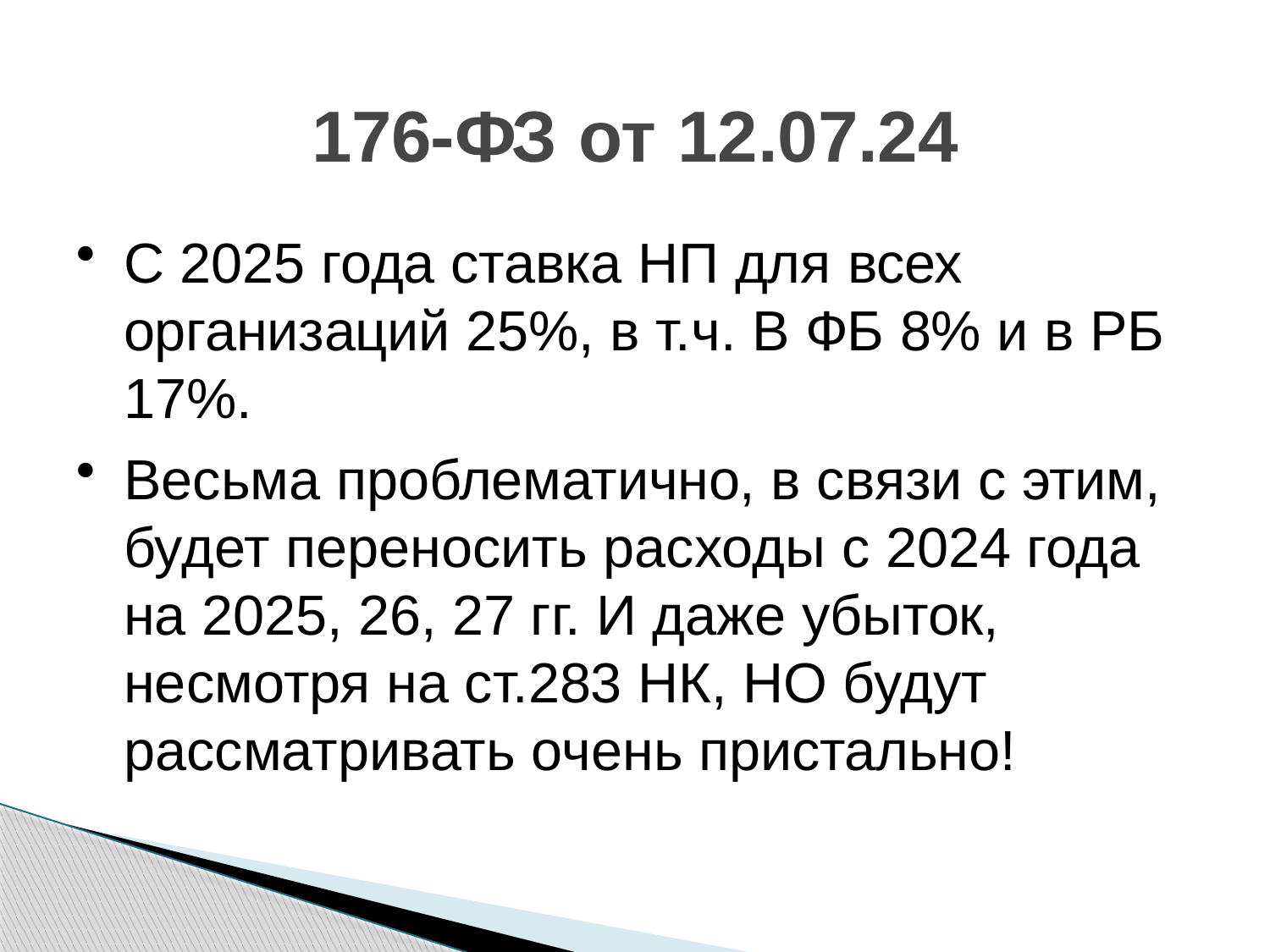

# 176-ФЗ от 12.07.24
С 2025 года ставка НП для всех организаций 25%, в т.ч. В ФБ 8% и в РБ 17%.
Весьма проблематично, в связи с этим, будет переносить расходы с 2024 года на 2025, 26, 27 гг. И даже убыток, несмотря на ст.283 НК, НО будут рассматривать очень пристально!